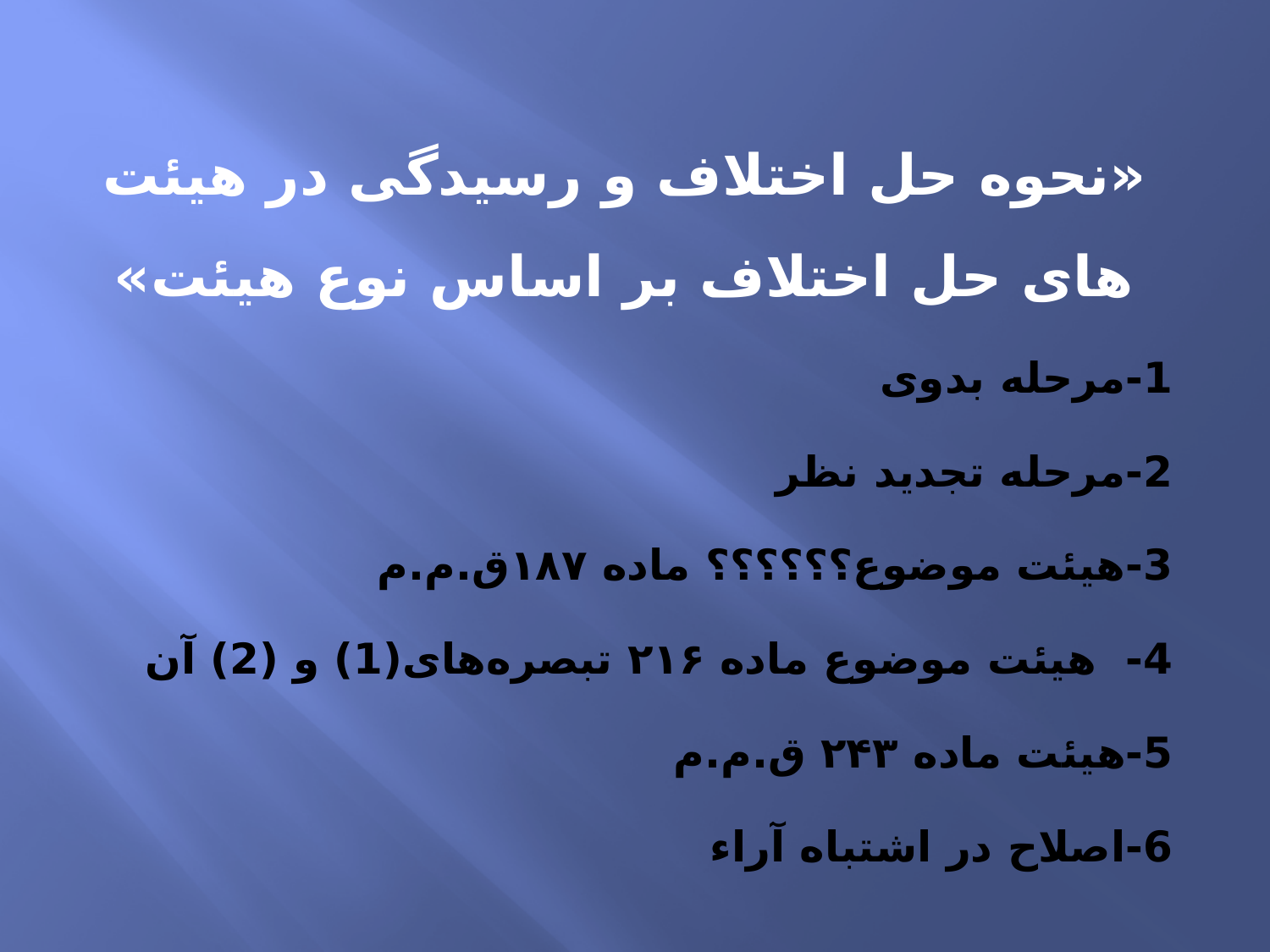

«نحوه حل اختلاف و رسیدگی در هیئت های حل اختلاف بر اساس نوع هیئت»
1-مرحله بدوی
2-مرحله تجدید نظر
3-هيئت موضوع؟؟؟؟؟؟ ماده ۱۸۷ق.م.م
4-  هیئت موضوع ماده ۲۱۶ تبصره‌های(1) و (2) آن
5-هیئت ماده ۲۴۳ ق.م.م
6-اصلاح در اشتباه آراء